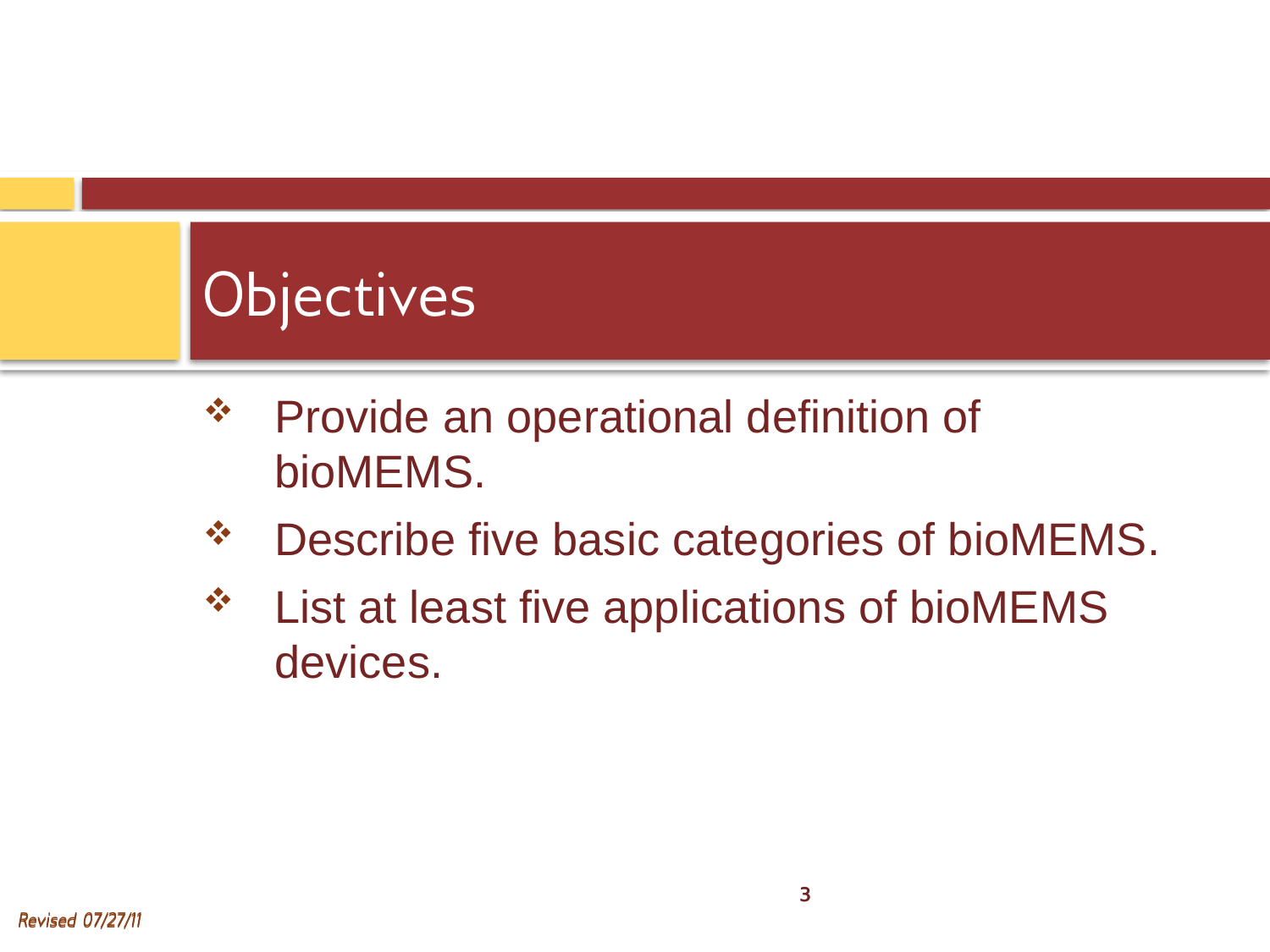

# Objectives
Provide an operational definition of bioMEMS.
Describe five basic categories of bioMEMS.
List at least five applications of bioMEMS devices.